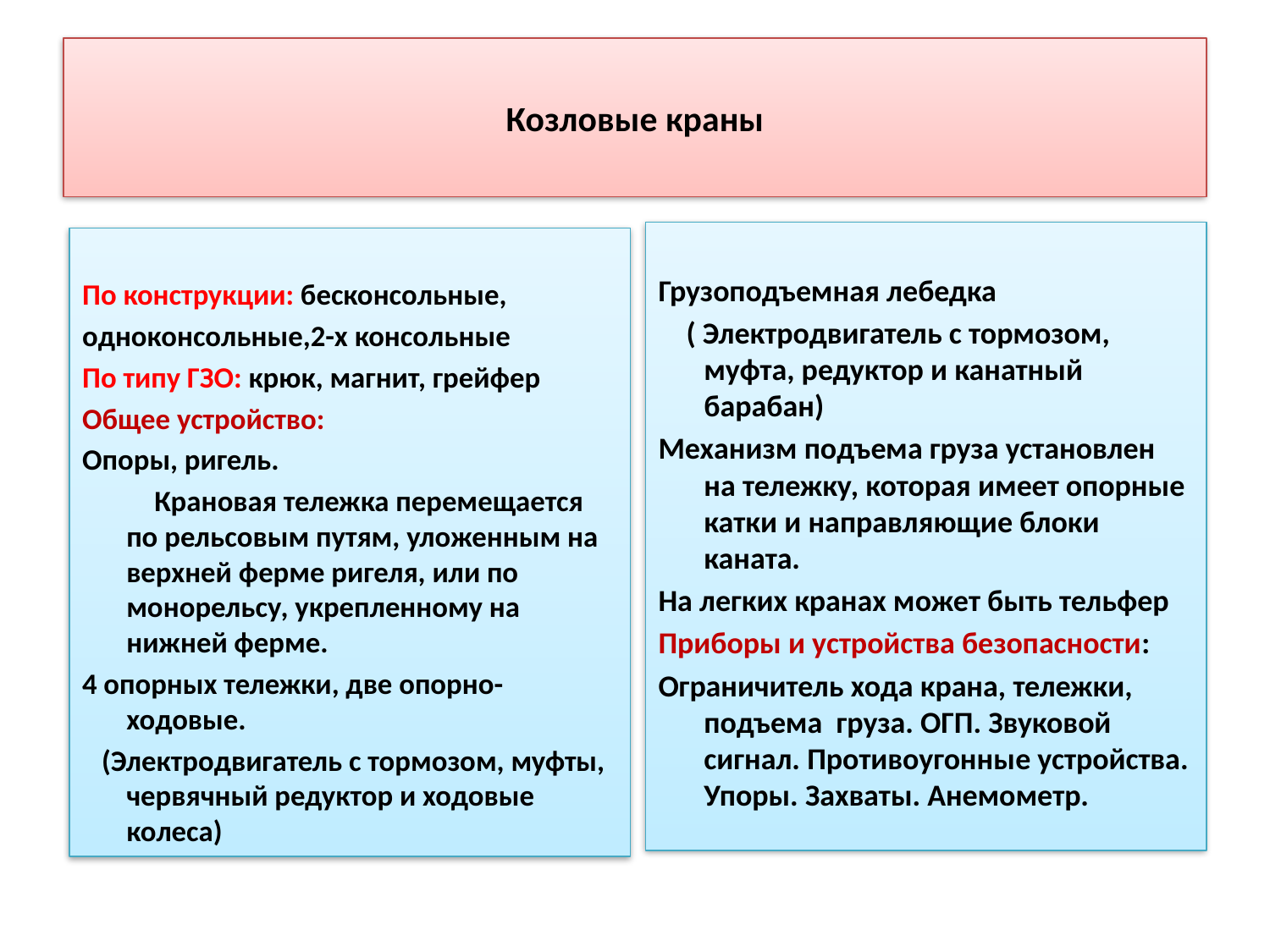

# Козловые краны

Грузоподъемная лебедка
    ( Электродвигатель с тормозом, муфта, редуктор и канатный барабан)
Механизм подъема груза установлен на тележку, которая имеет опорные катки и направляющие блоки каната.
На легких кранах может быть тельфер
Приборы и устройства безопасности:
Ограничитель хода крана, тележки, подъема  груза. ОГП. Звуковой сигнал. Противоугонные устройства. Упоры. Захваты. Анемометр.

По конструкции: бесконсольные,
одноконсольные,2-х консольные
По типу ГЗО: крюк, магнит, грейфер
Общее устройство:
Опоры, ригель.
           Крановая тележка перемещается по рельсовым путям, уложенным на верхней ферме ригеля, или по монорельсу, укрепленному на нижней ферме.
4 опорных тележки, две опорно-ходовые.
   (Электродвигатель с тормозом, муфты, червячный редуктор и ходовые колеса)